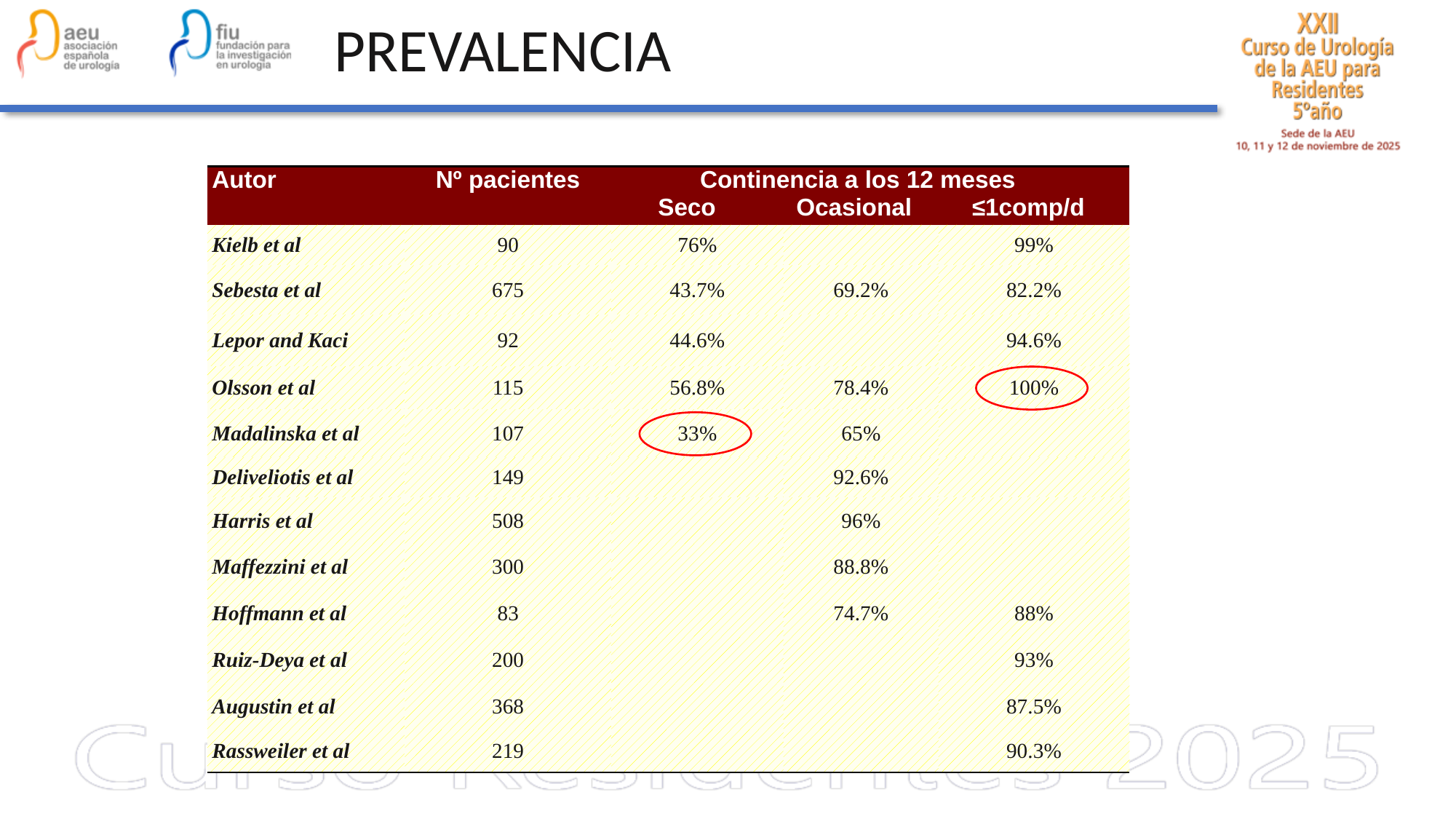

PREVALENCIA
| Autor | Nº pacientes | Continencia a los 12 meses Seco Ocasional ≤1comp/d |  |  |
| --- | --- | --- | --- | --- |
| Kielb et al | 90 | 76% |  | 99% |
| Sebesta et al | 675 | 43.7% | 69.2% | 82.2% |
| Lepor and Kaci | 92 | 44.6% |  | 94.6% |
| Olsson et al | 115 | 56.8% | 78.4% | 100% |
| Madalinska et al | 107 | 33% | 65% |  |
| Deliveliotis et al | 149 |  | 92.6% |  |
| Harris et al | 508 |  | 96% |  |
| Maffezzini et al | 300 |  | 88.8% |  |
| Hoffmann et al | 83 |  | 74.7% | 88% |
| Ruiz-Deya et al | 200 |  |  | 93% |
| Augustin et al | 368 |  |  | 87.5% |
| Rassweiler et al | 219 |  |  | 90.3% |